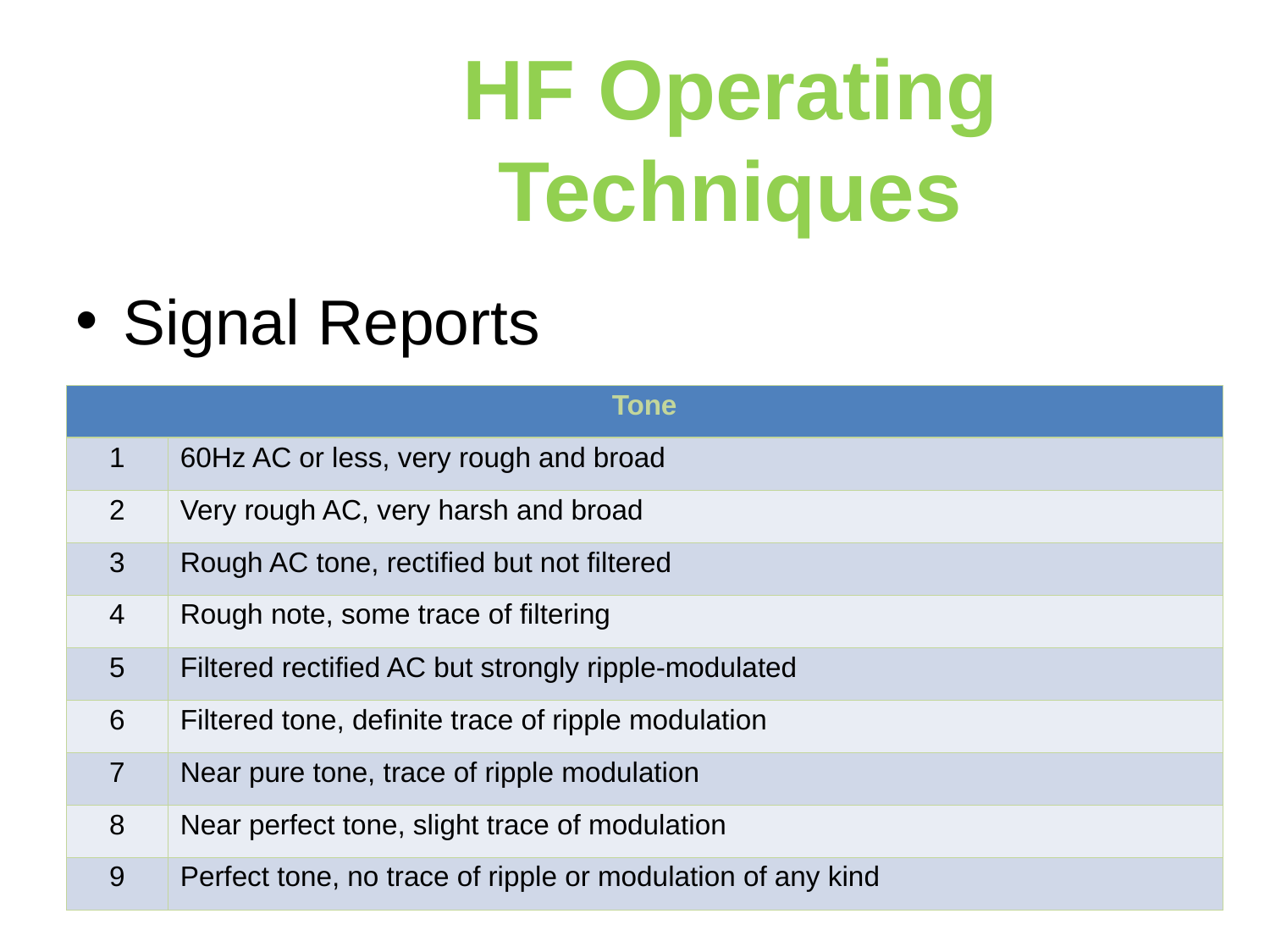

HF Operating Techniques
Signal Reports

| Tone |  |
| --- | --- |
| 1 | 60Hz AC or less, very rough and broad |
| 2 | Very rough AC, very harsh and broad |
| 3 | Rough AC tone, rectified but not filtered |
| 4 | Rough note, some trace of filtering |
| 5 | Filtered rectified AC but strongly ripple-modulated |
| 6 | Filtered tone, definite trace of ripple modulation |
| 7 | Near pure tone, trace of ripple modulation |
| 8 | Near perfect tone, slight trace of modulation |
| 9 | Perfect tone, no trace of ripple or modulation of any kind |